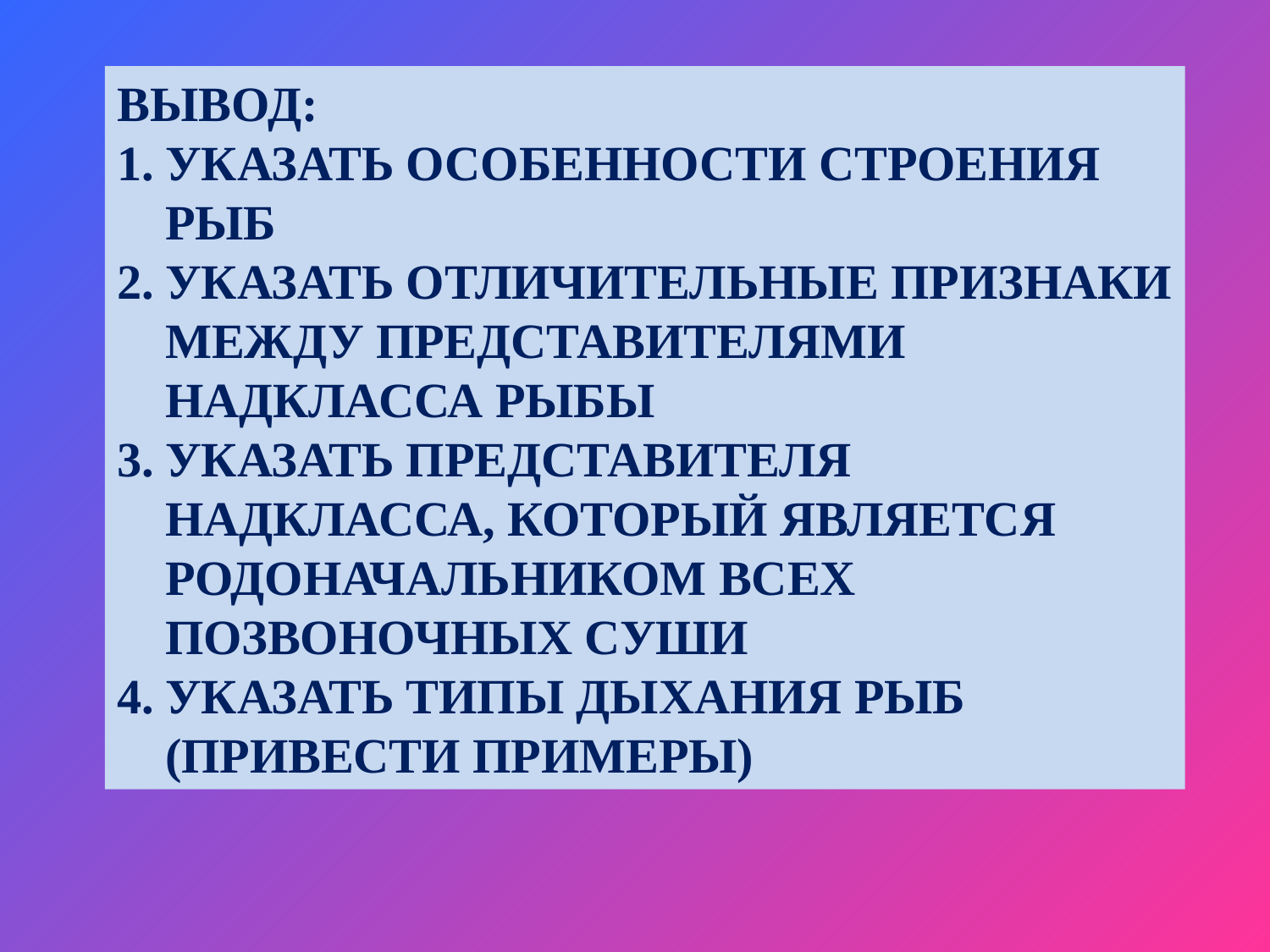

ВЫВОД:
Указать особенности строения рыб
Указать отличительные признаки между представителями надкласса Рыбы
Указать представителя надкласса, который является родоначальником всех позвоночных суши
Указать типы дыхания рыб (привести примеры)